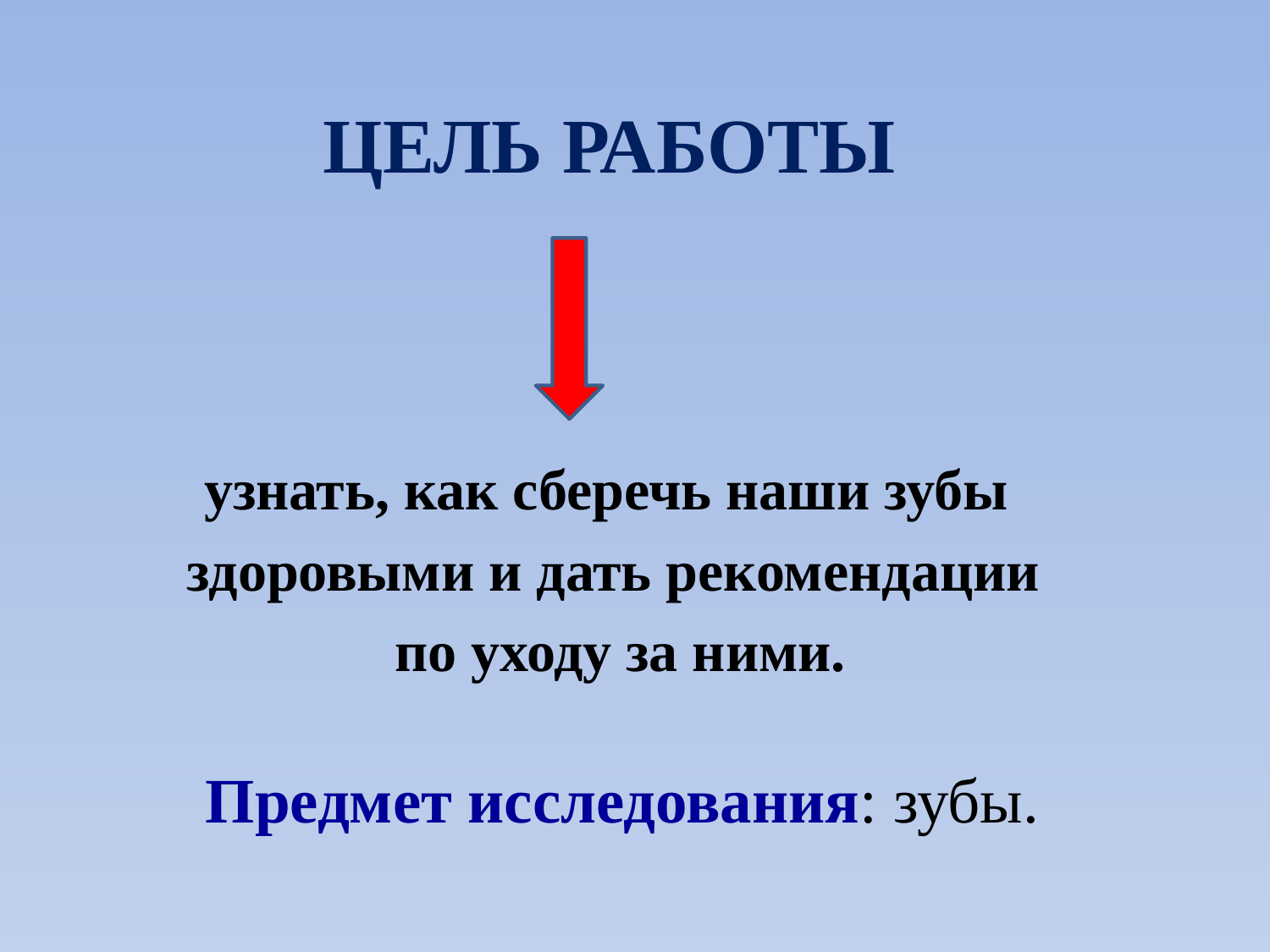

# ЦЕЛЬ РАБОТЫ

узнать, как сберечь наши зубы
здоровыми и дать рекомендации
 по уходу за ними.

Предмет исследования: зубы.